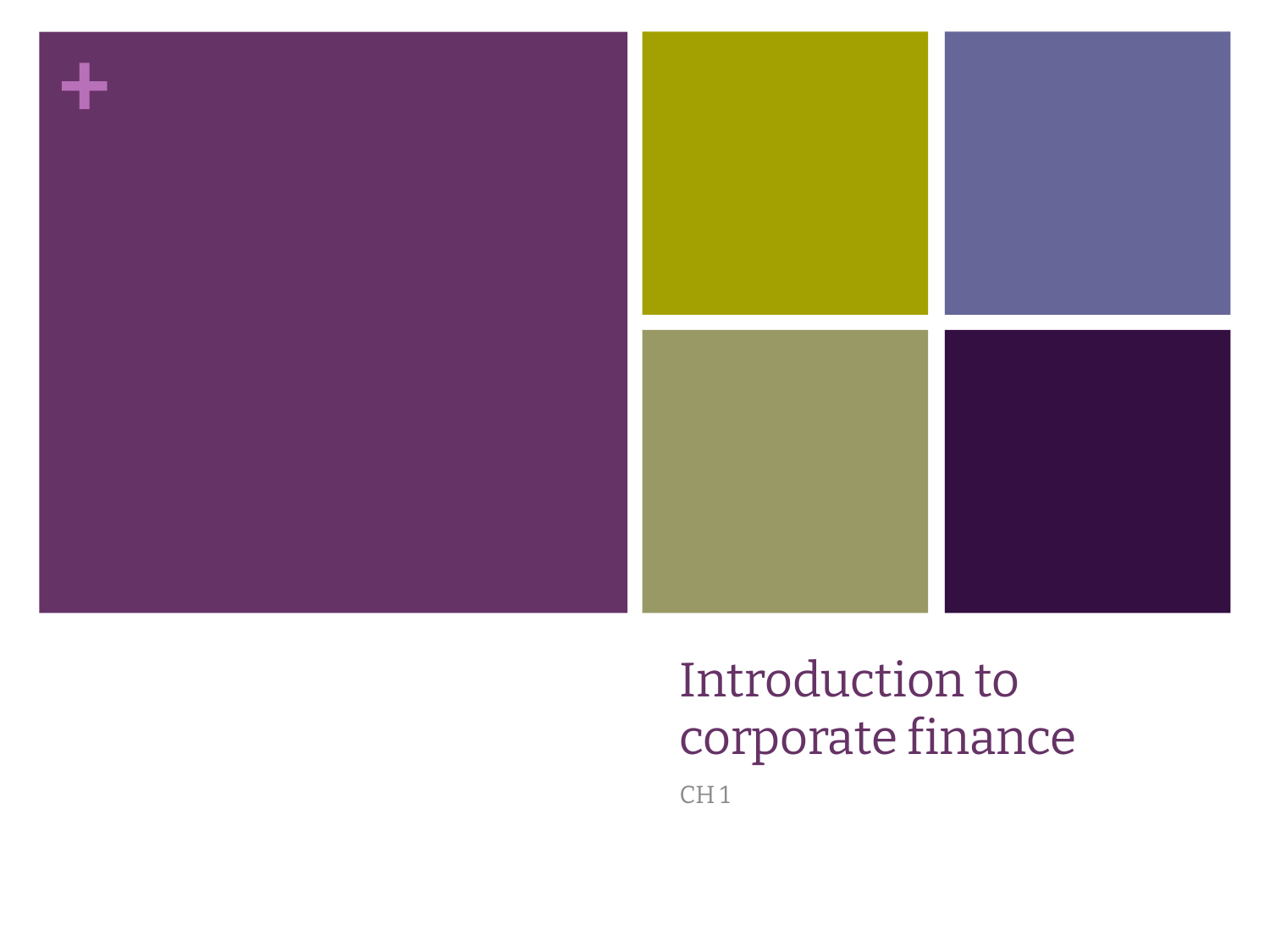

# Introduction to corporate finance
CH 1